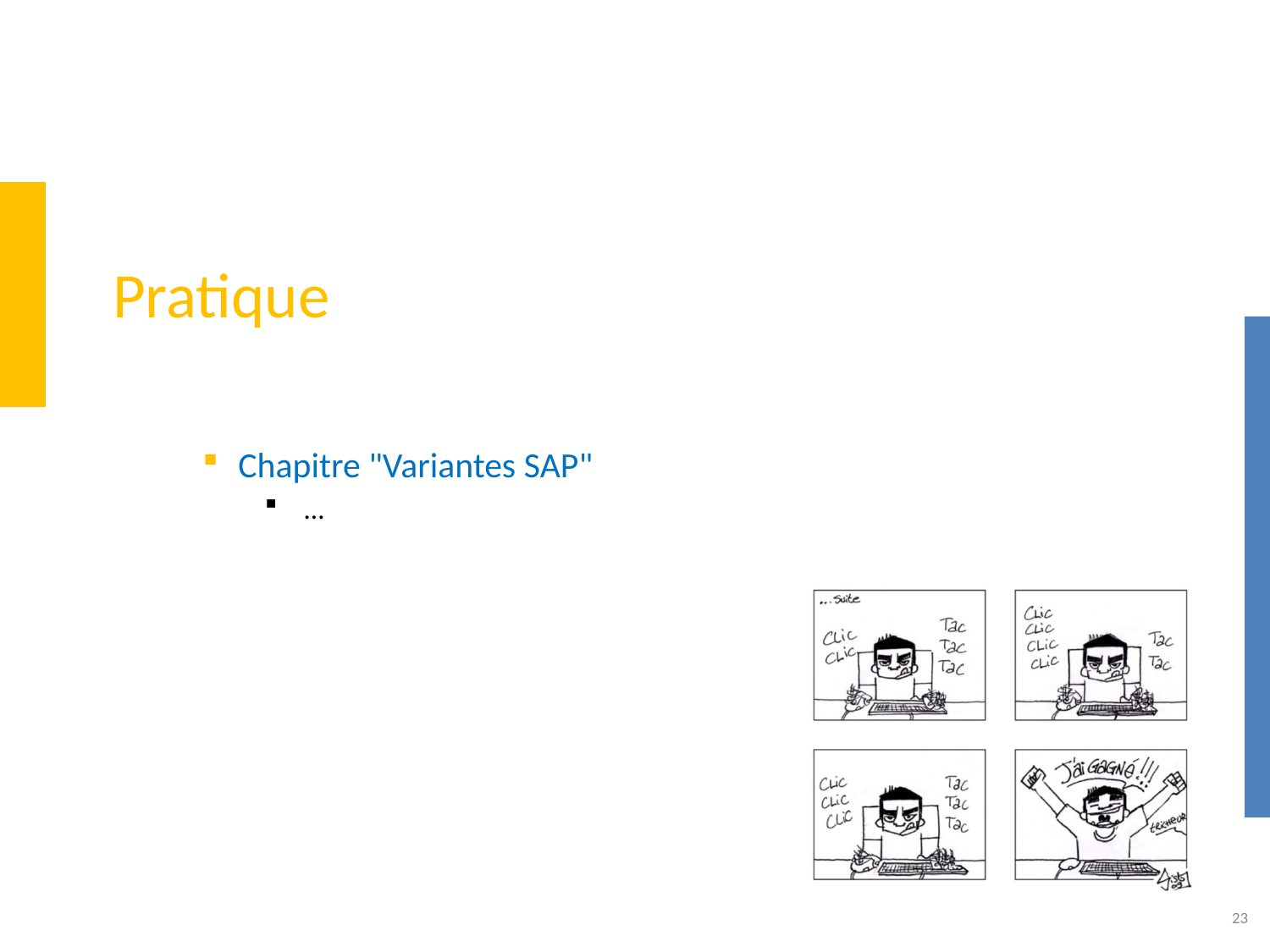

# Pratique
Chapitre "Variantes SAP"
…
23